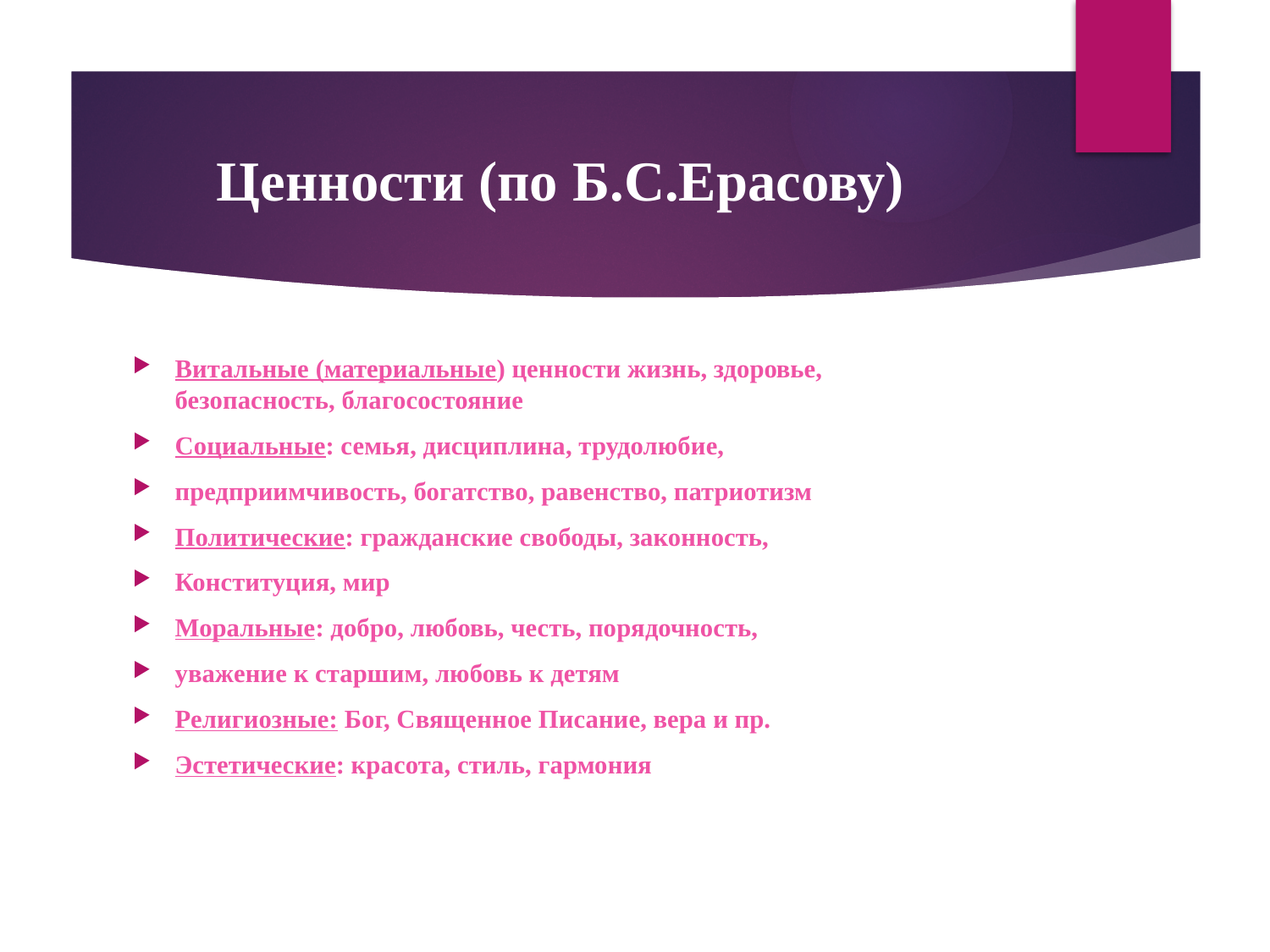

# Ценности (по Б.С.Ерасову)
Витальные (материальные) ценности жизнь, здоровье, безопасность, благосостояние
Социальные: семья, дисциплина, трудолюбие,
предприимчивость, богатство, равенство, патриотизм
Политические: гражданские свободы, законность,
Конституция, мир
Моральные: добро, любовь, честь, порядочность,
уважение к старшим, любовь к детям
Религиозные: Бог, Священное Писание, вера и пр.
Эстетические: красота, стиль, гармония